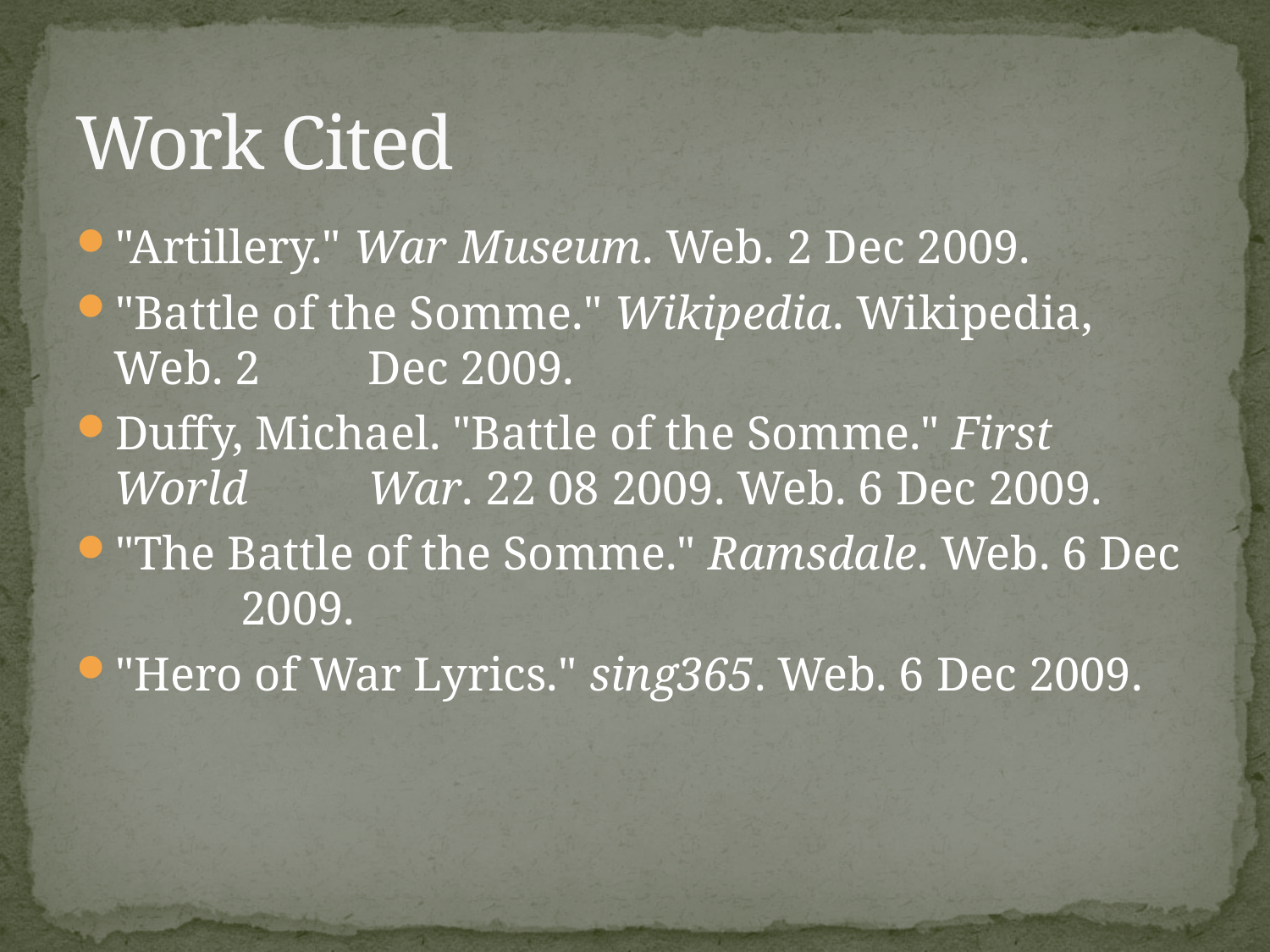

# Work Cited
"Artillery." War Museum. Web. 2 Dec 2009.
"Battle of the Somme." Wikipedia. Wikipedia, Web. 2 	Dec 2009.
Duffy, Michael. "Battle of the Somme." First World 	War. 22 08 2009. Web. 6 Dec 2009.
"The Battle of the Somme." Ramsdale. Web. 6 Dec 	2009.
"Hero of War Lyrics." sing365. Web. 6 Dec 2009.